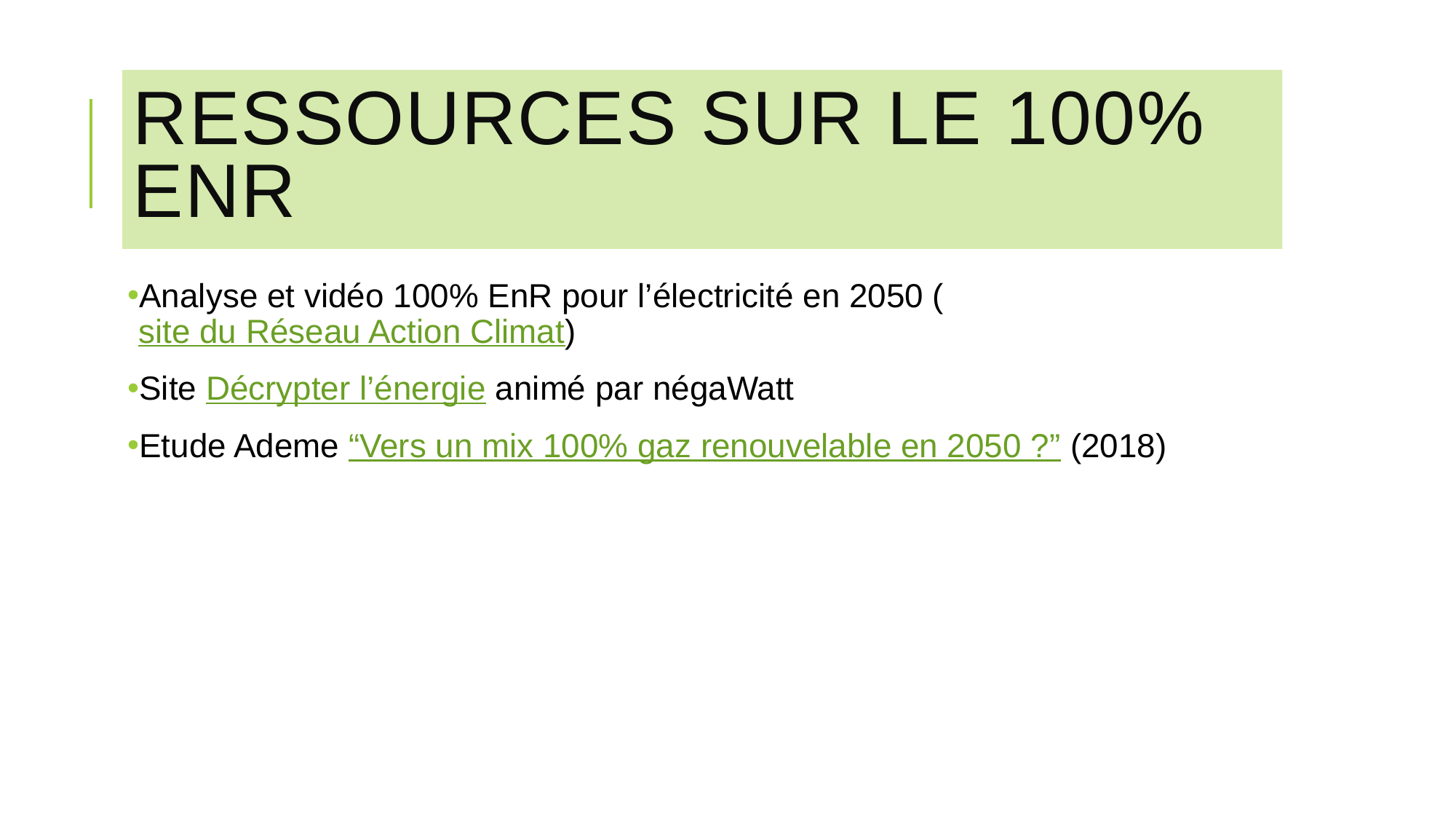

# RESSOURCES SUR LE 100% ENR
Analyse et vidéo 100% EnR pour l’électricité en 2050 (site du Réseau Action Climat)
Site Décrypter l’énergie animé par négaWatt
Etude Ademe “Vers un mix 100% gaz renouvelable en 2050 ?” (2018)